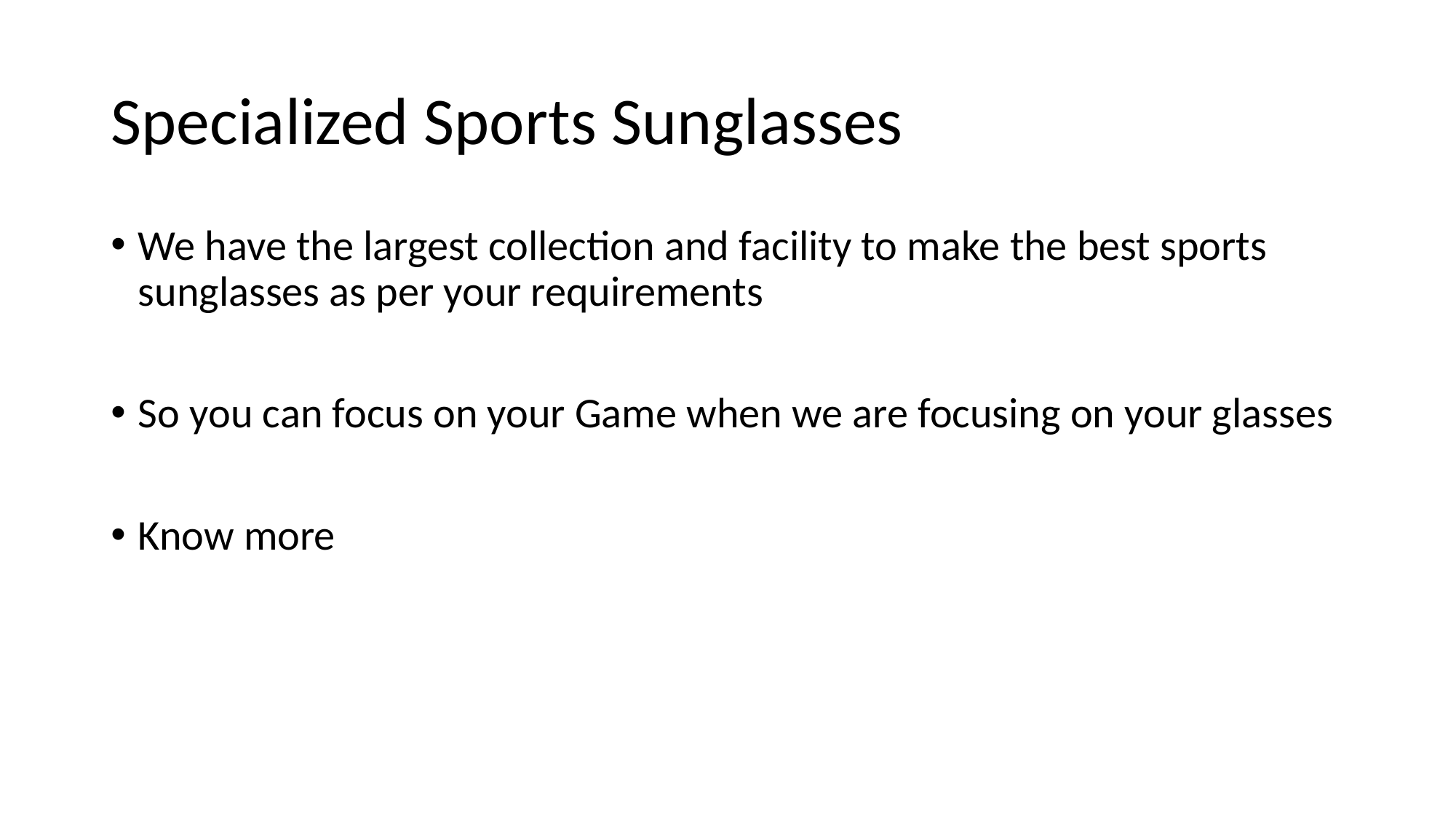

# Specialized Sports Sunglasses
We have the largest collection and facility to make the best sports sunglasses as per your requirements

So you can focus on your Game when we are focusing on your glasses

Know more